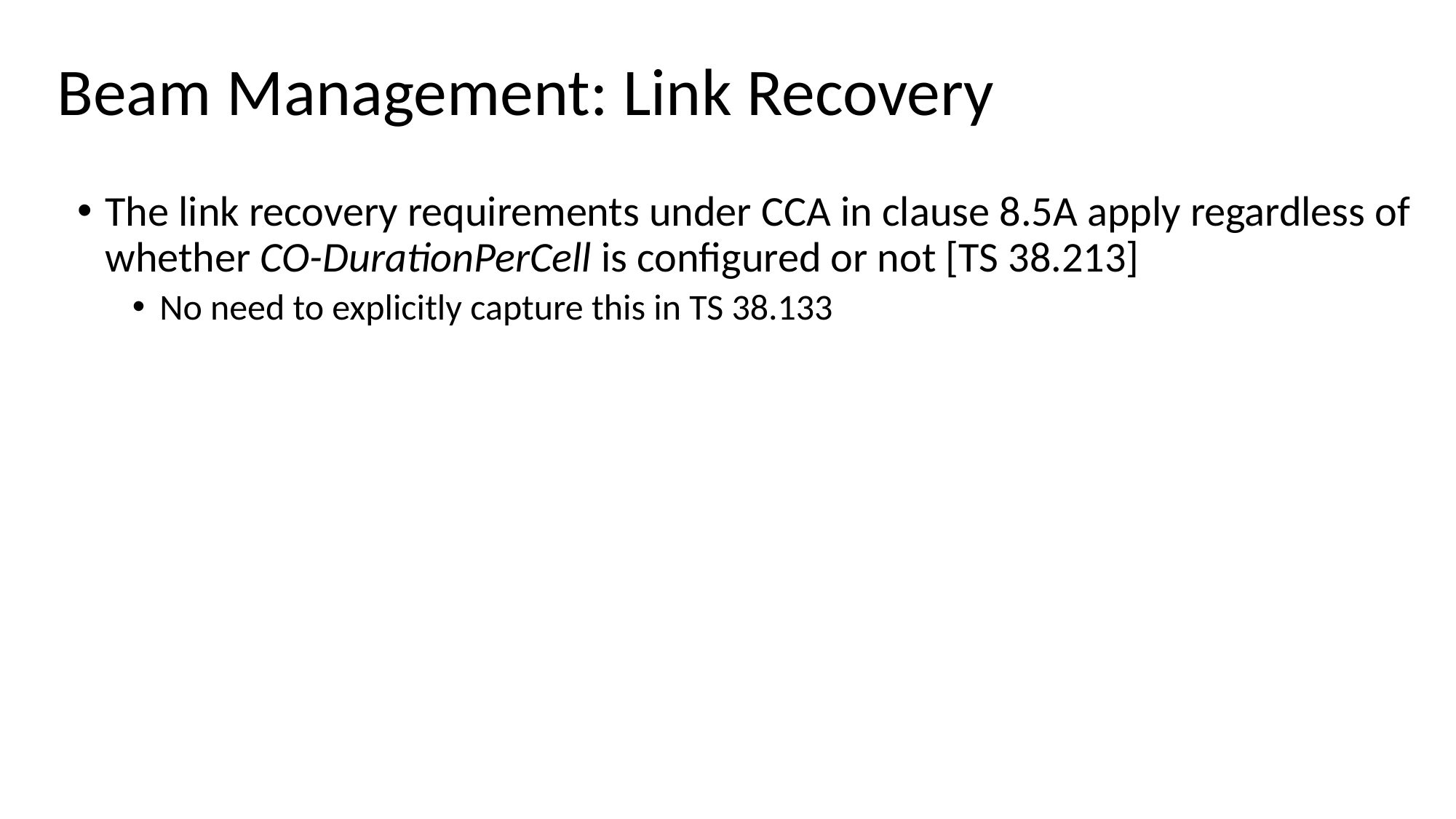

# Beam Management: Link Recovery
The link recovery requirements under CCA in clause 8.5A apply regardless of whether CO-DurationPerCell is configured or not [TS 38.213]
No need to explicitly capture this in TS 38.133